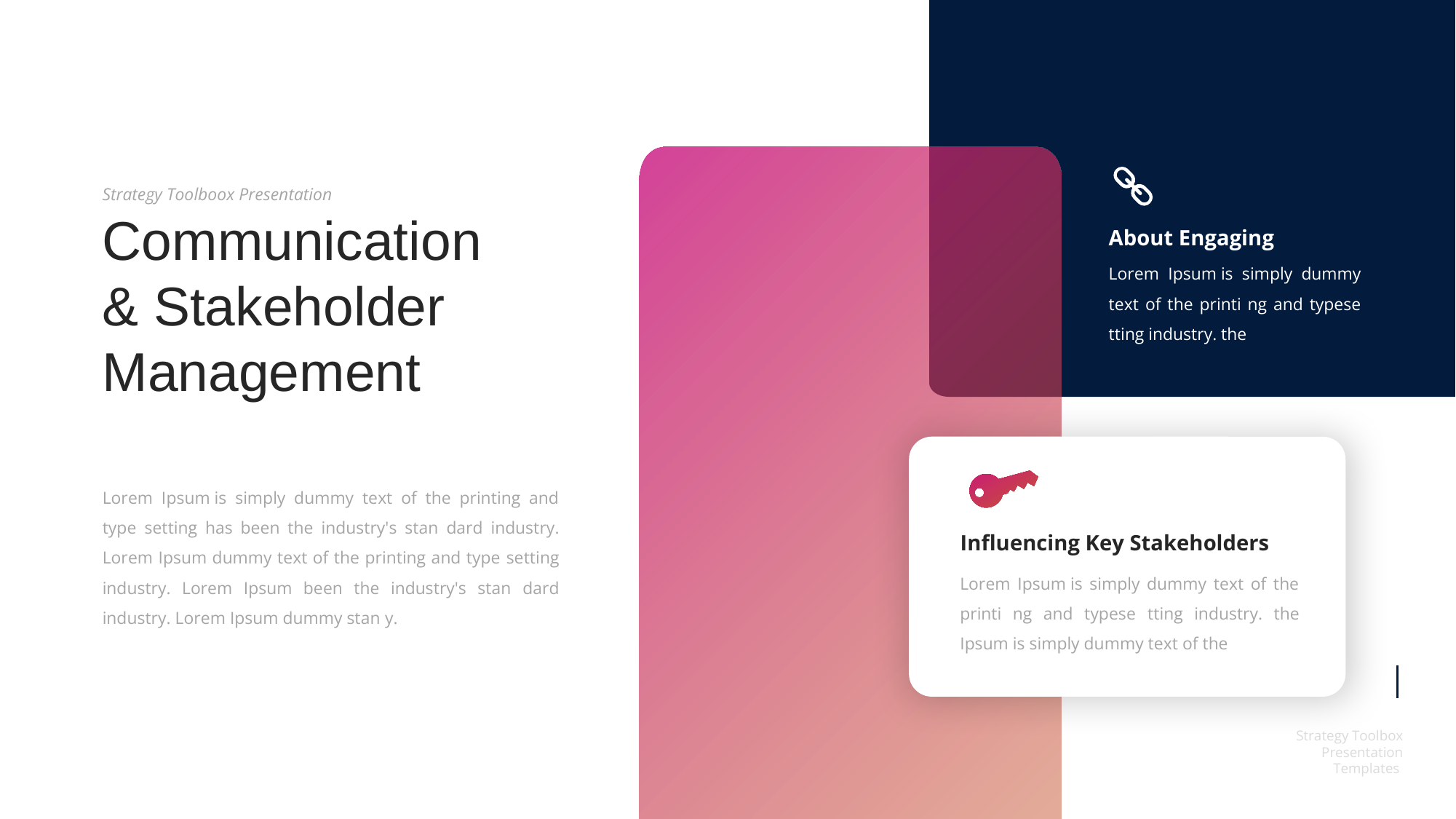

Strategy Toolboox Presentation
Communication
& Stakeholder Management
About Engaging
Lorem Ipsum is simply dummy text of the printi ng and typese tting industry. the

Lorem Ipsum is simply dummy text of the printing and type setting has been the industry's stan dard industry. Lorem Ipsum dummy text of the printing and type setting industry. Lorem Ipsum been the industry's stan dard industry. Lorem Ipsum dummy stan y.
Influencing Key Stakeholders
Lorem Ipsum is simply dummy text of the printi ng and typese tting industry. the Ipsum is simply dummy text of the
Strategy Toolbox Presentation Templates